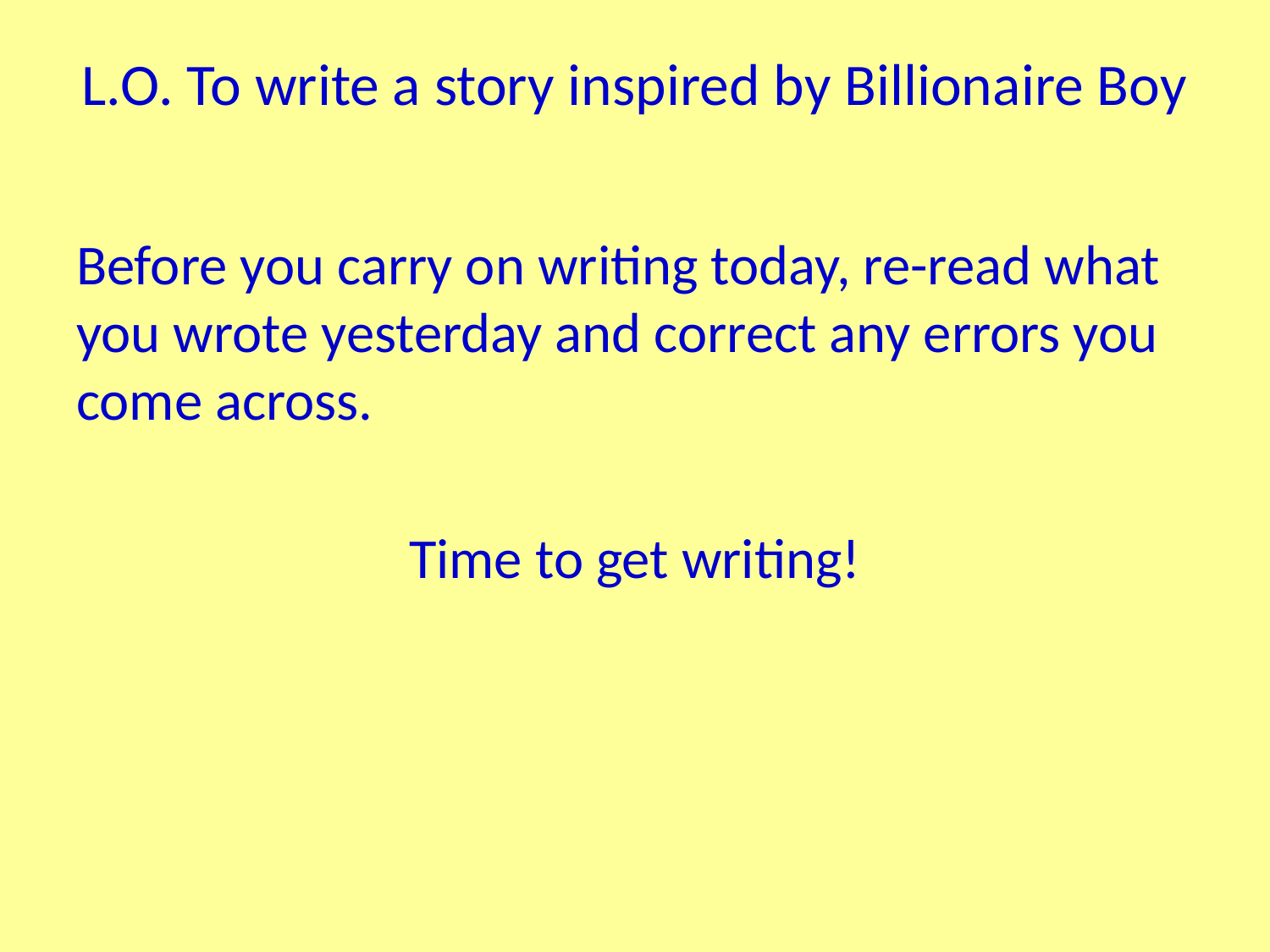

# L.O. To write a story inspired by Billionaire Boy
Before you carry on writing today, re-read what you wrote yesterday and correct any errors you come across.

Time to get writing!